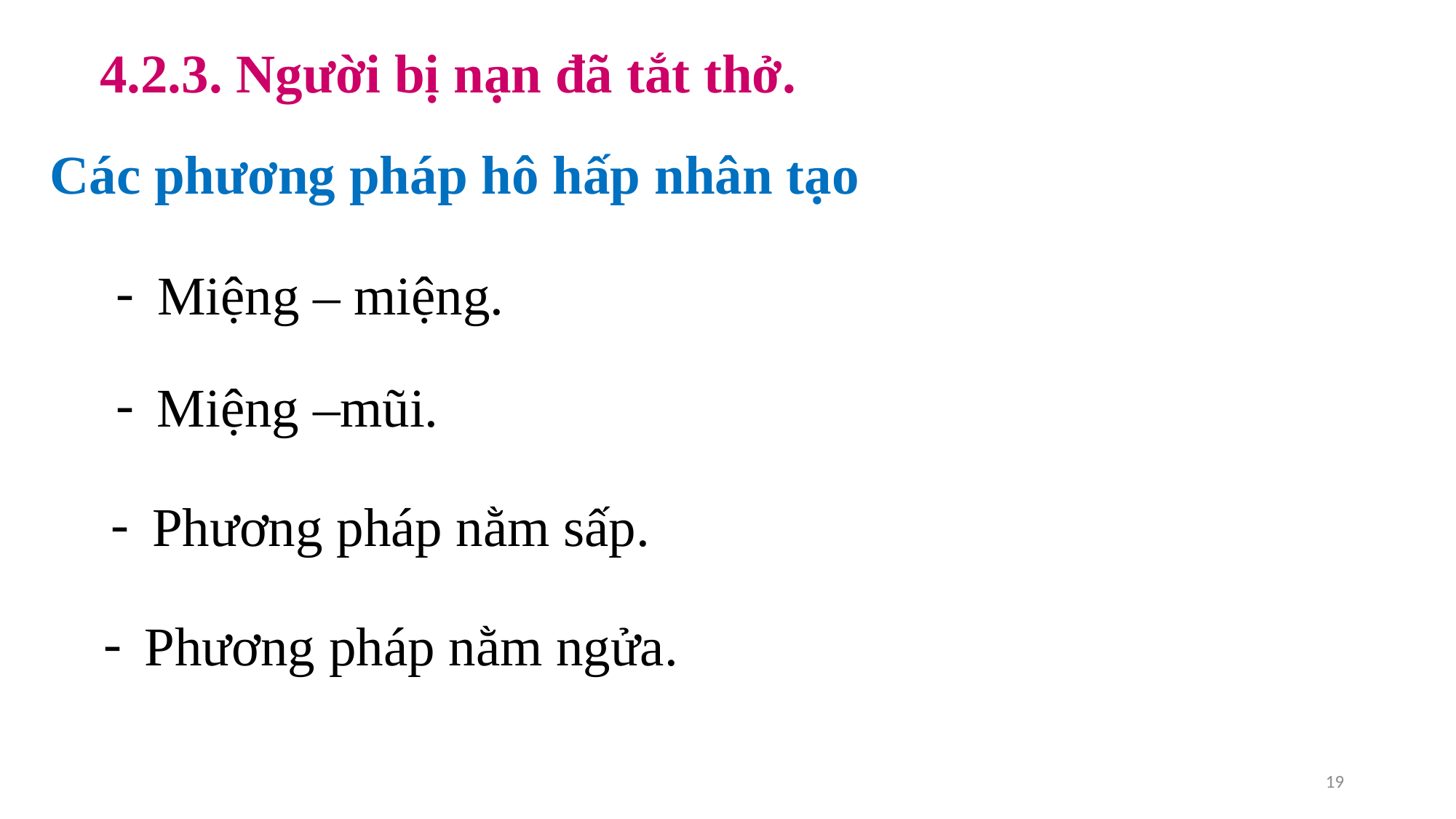

4.2.3. Người bị nạn đã tắt thở.
Các phương pháp hô hấp nhân tạo
Miệng – miệng.
Miệng –mũi.
Phương pháp nằm sấp.
Phương pháp nằm ngửa.
19